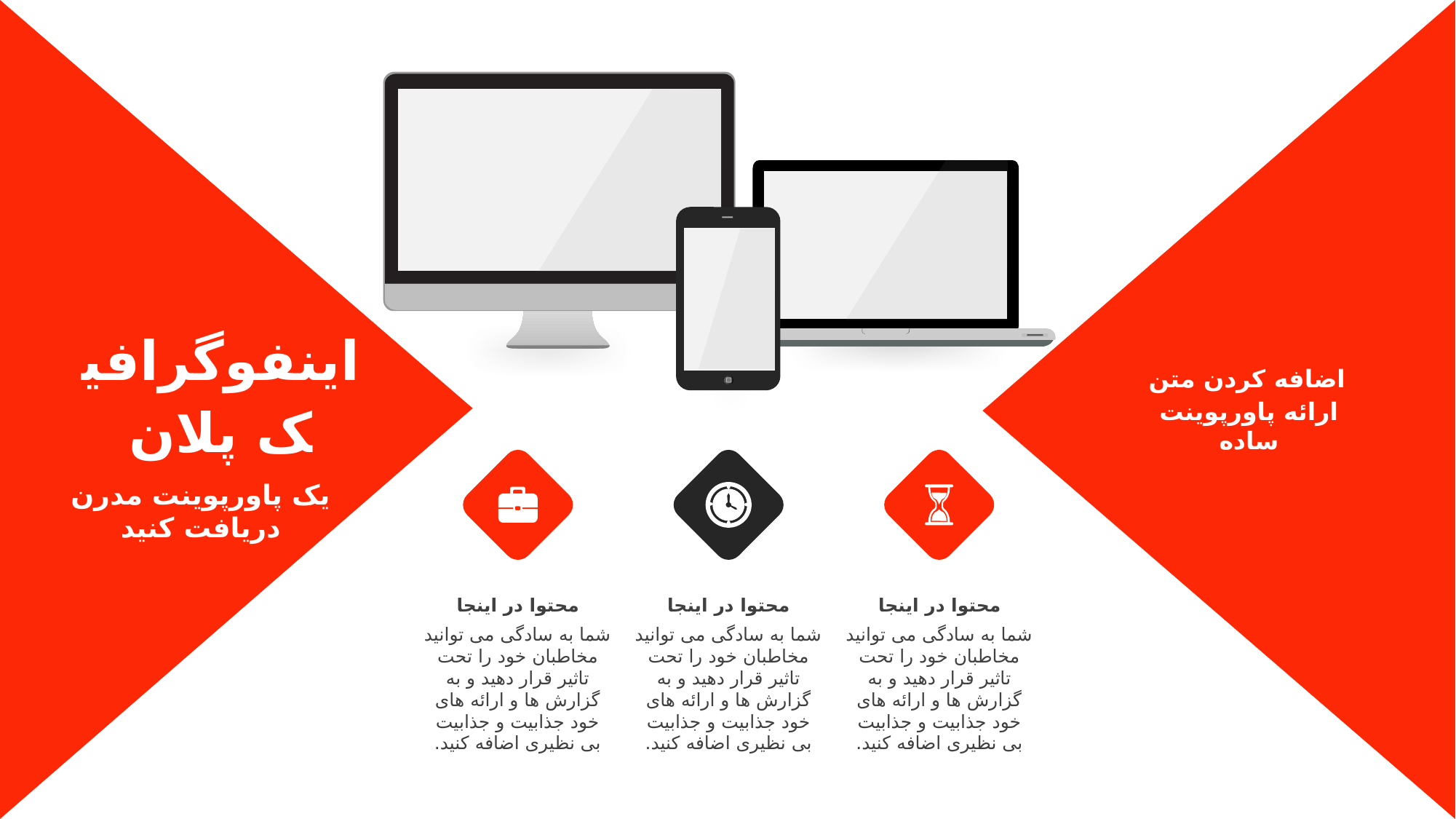

اینفوگرافیک پلان
اضافه کردن متن
ارائه پاورپوینت ساده

یک پاورپوینت مدرن دریافت کنید

محتوا در اینجا
شما به سادگی می توانید مخاطبان خود را تحت تاثیر قرار دهید و به گزارش ها و ارائه های خود جذابیت و جذابیت بی نظیری اضافه کنید.
محتوا در اینجا
شما به سادگی می توانید مخاطبان خود را تحت تاثیر قرار دهید و به گزارش ها و ارائه های خود جذابیت و جذابیت بی نظیری اضافه کنید.
محتوا در اینجا
شما به سادگی می توانید مخاطبان خود را تحت تاثیر قرار دهید و به گزارش ها و ارائه های خود جذابیت و جذابیت بی نظیری اضافه کنید.